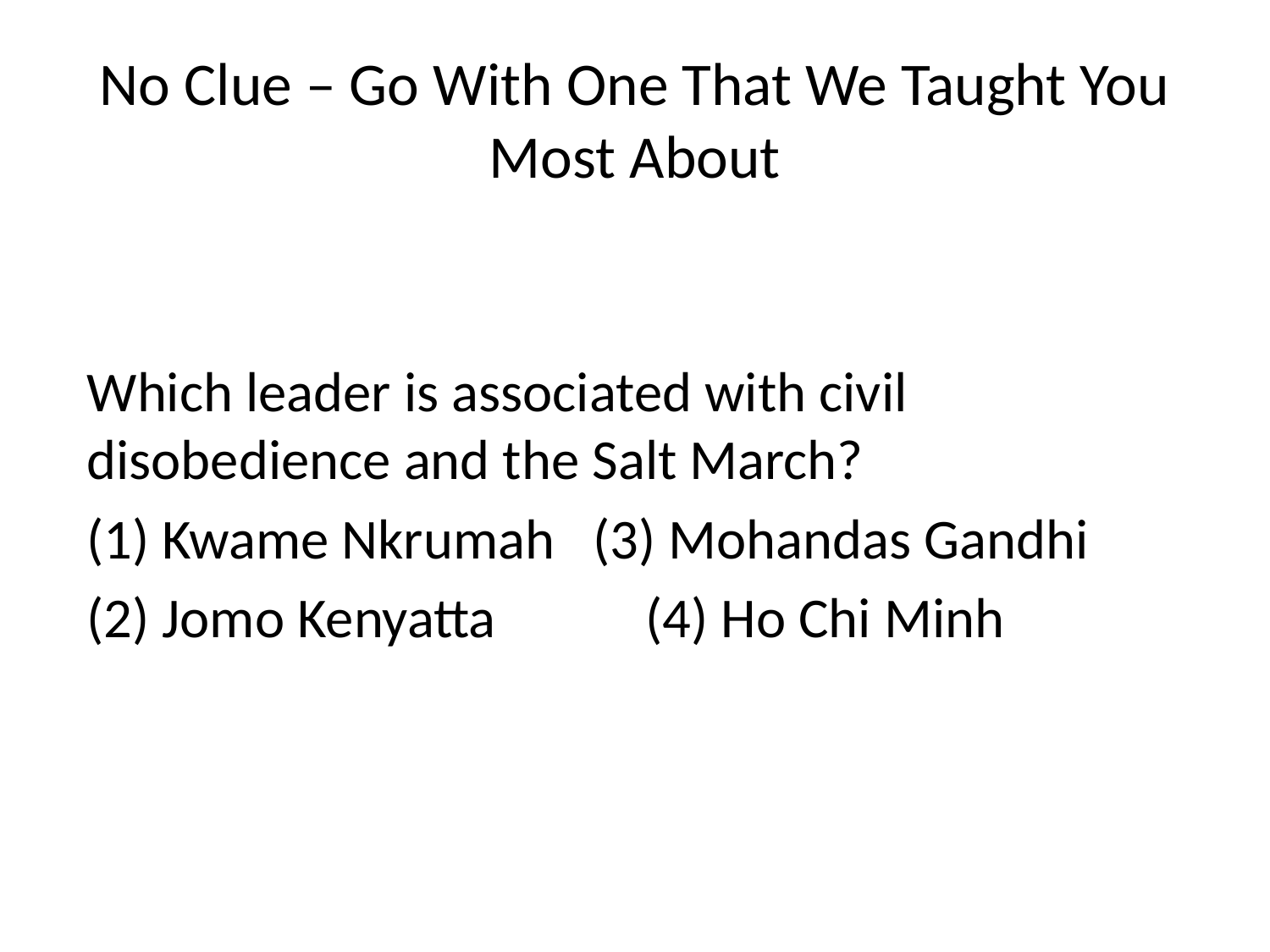

# No Clue – Go With One That We Taught You Most About
Which leader is associated with civil disobedience and the Salt March?
(1) Kwame Nkrumah   (3) Mohandas Gandhi
(2) Jomo Kenyatta 	    (4) Ho Chi Minh